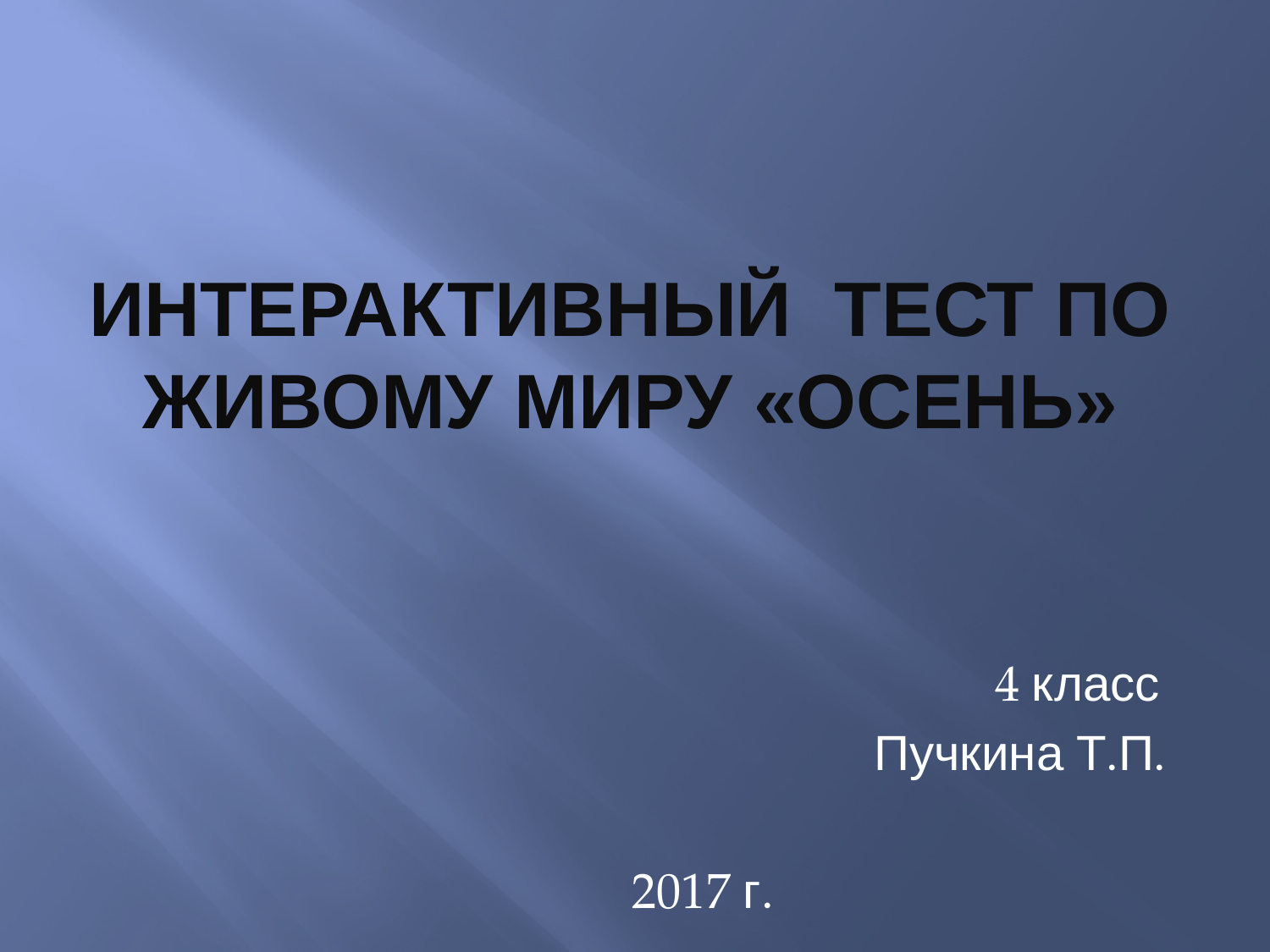

# Интерактивный  тест по живому миру «Осень»
						4 класс
					Пучкина Т.П.

2017 г.